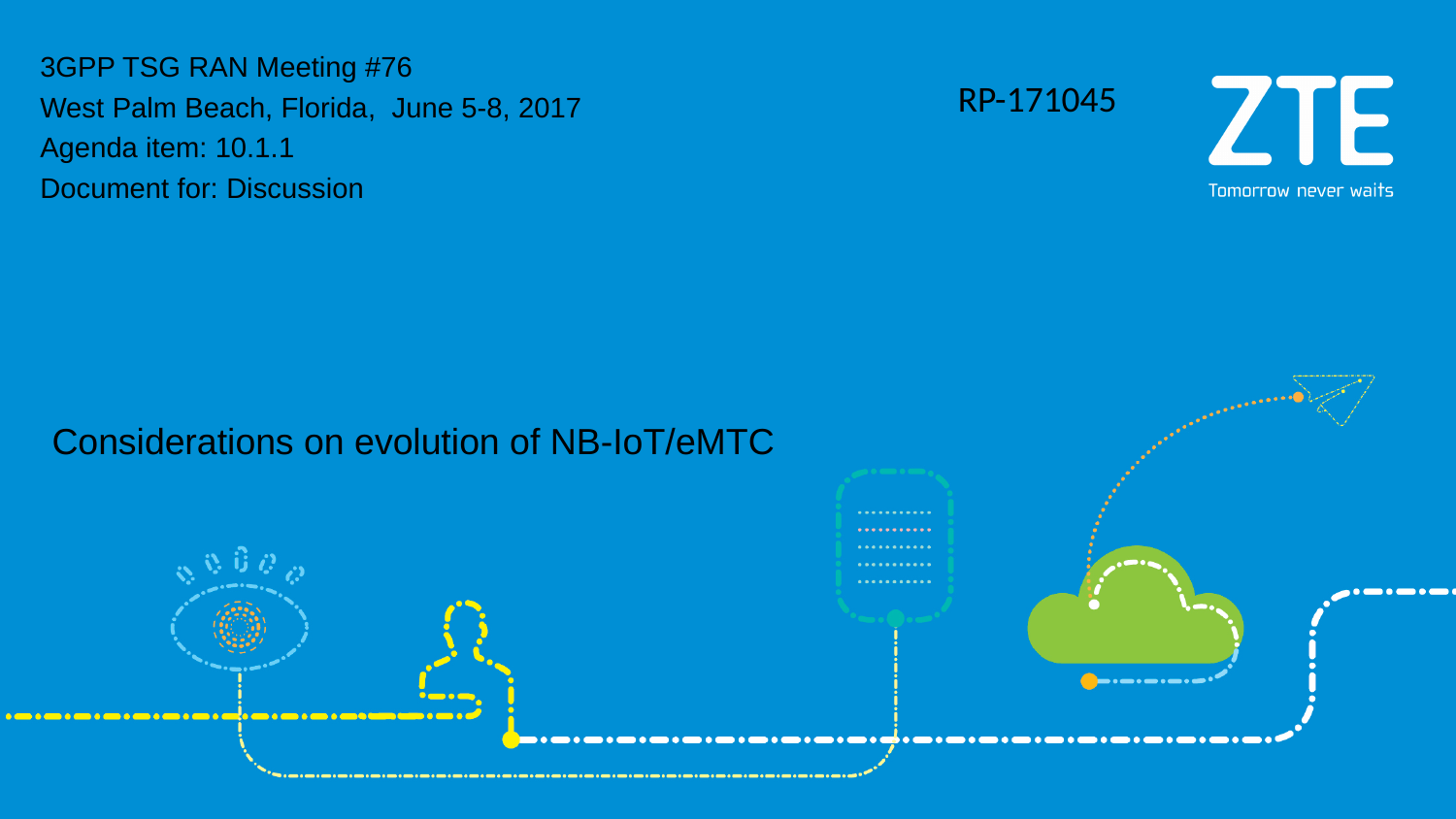

# 3GPP TSG RAN Meeting #76 West Palm Beach, Florida,  June 5-8, 2017 Agenda item: 10.1.1 Document for: Discussion
RP-171045
Considerations on evolution of NB-IoT/eMTC